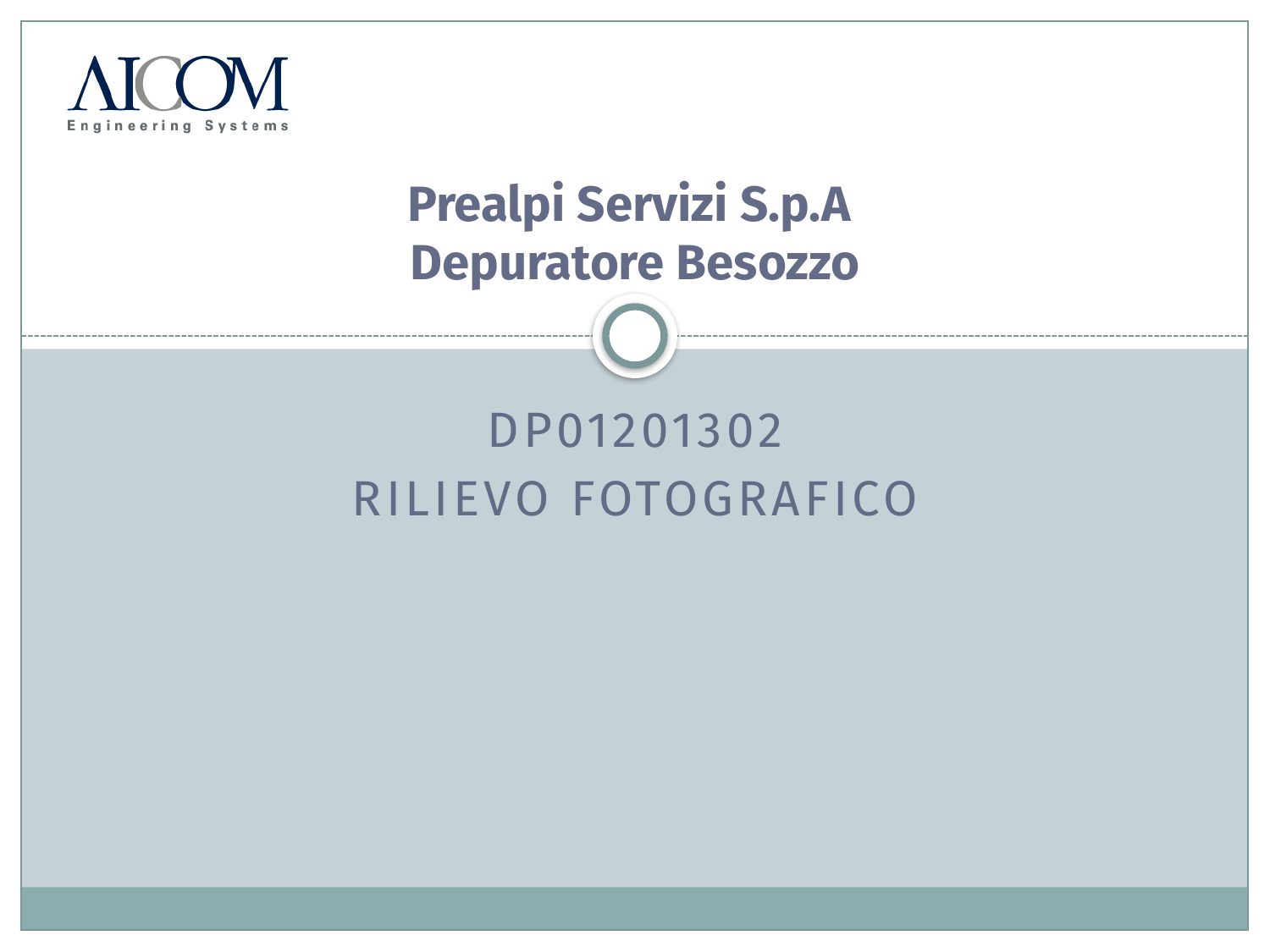

# Prealpi Servizi S.p.A Depuratore Besozzo
DP01201302
Rilievo fotografico